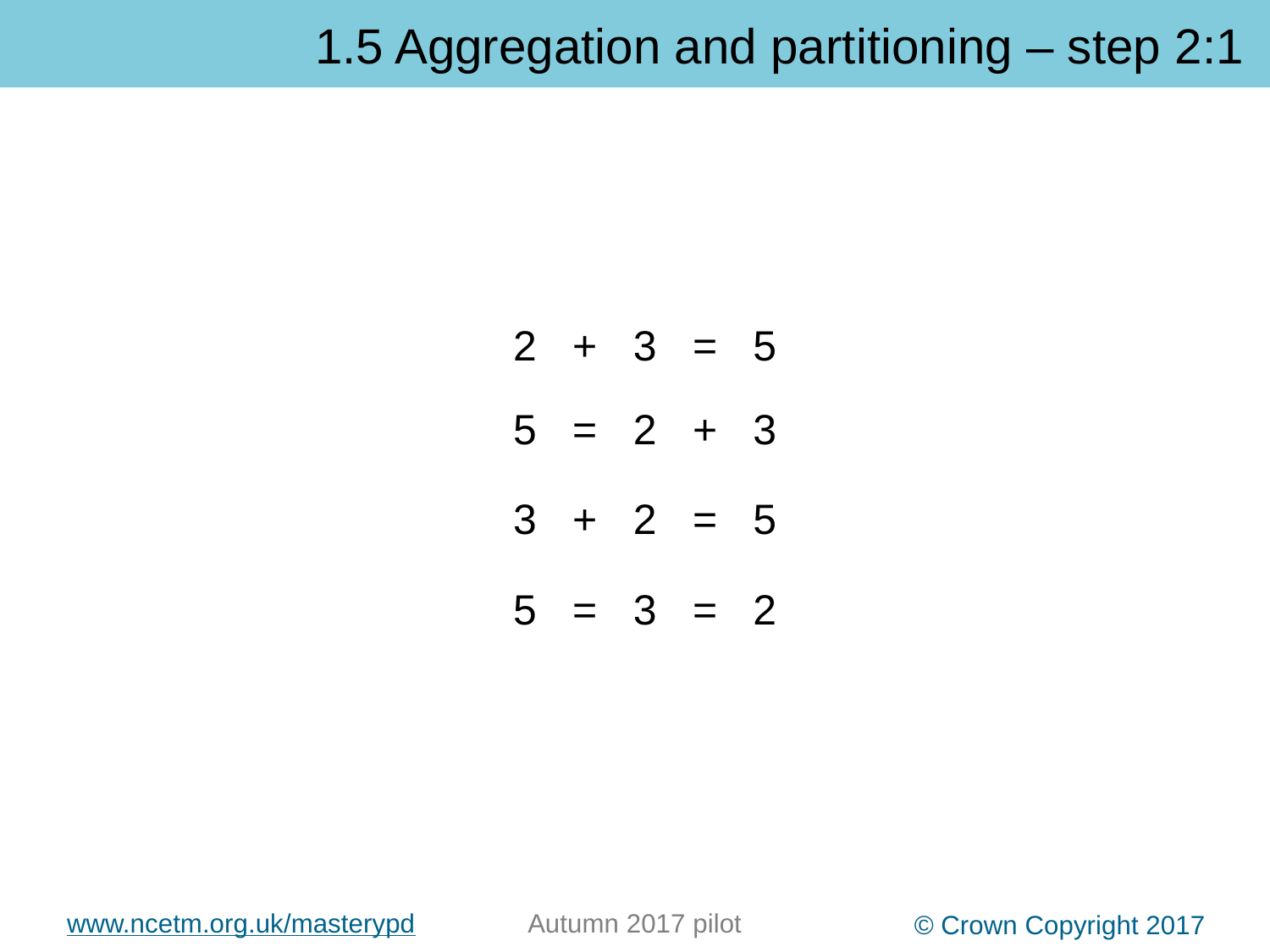

1.5 Aggregation and partitioning – step 2:1

2
2
+
+
5
3
=
5
5
4
+
+
3
2
5
=
2
+
3
3
+
2
=
5
5
=
3
=
2